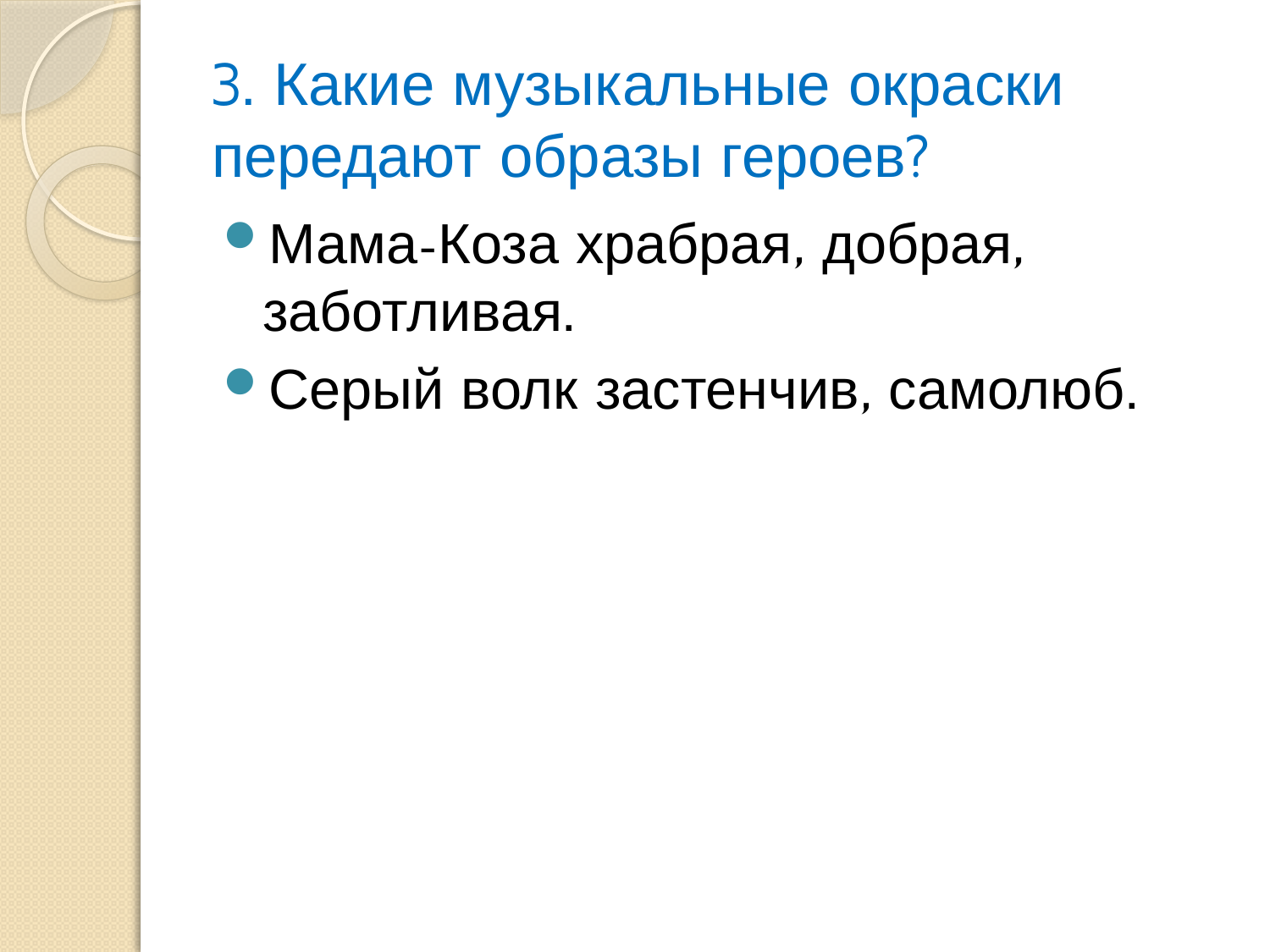

# 3. Какие музыкальные окраски передают образы героев?
Мама-Коза храбрая, добрая, заботливая.
Серый волк застенчив, самолюб.